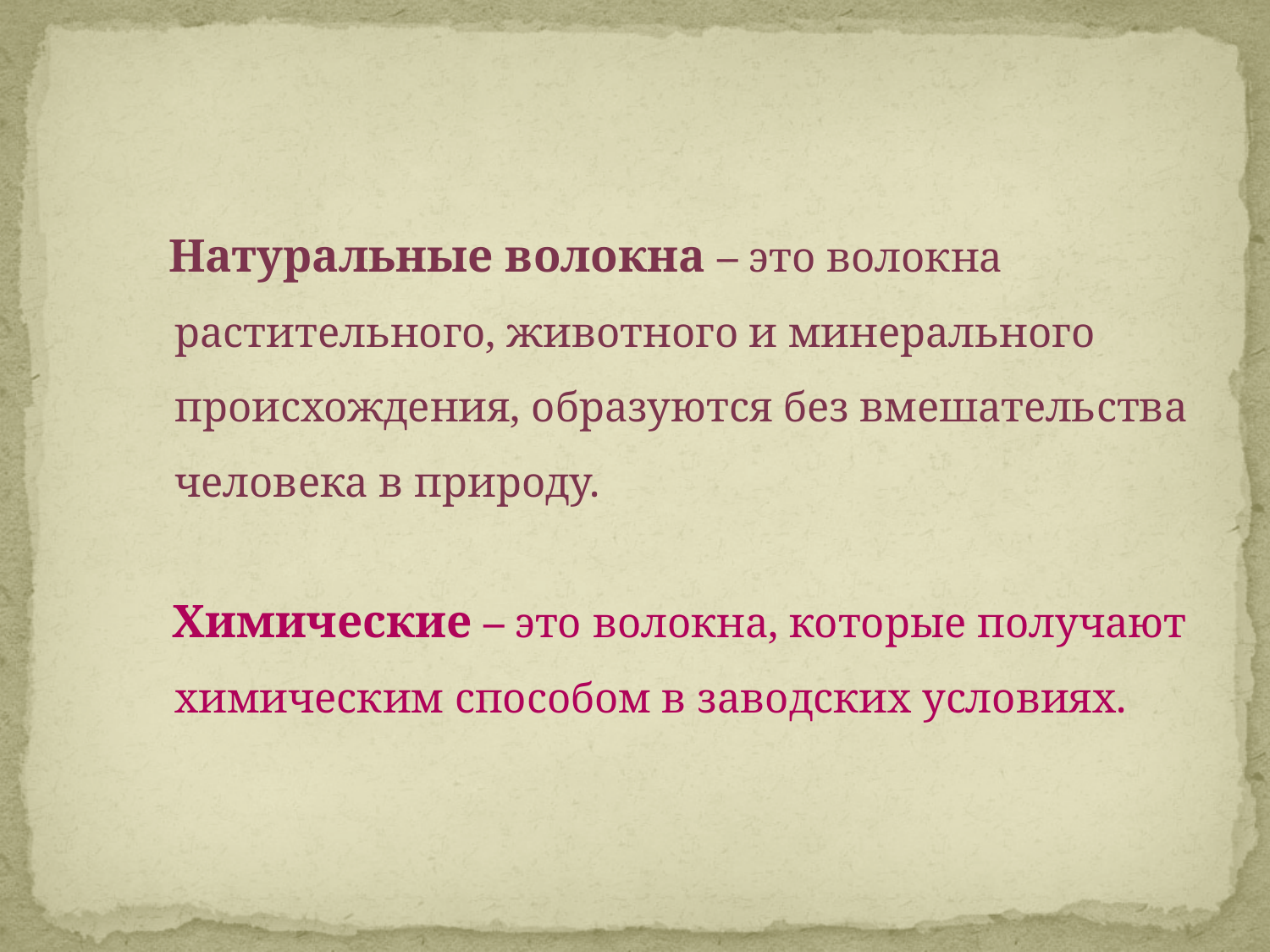

Натуральные волокна – это волокна     растительного, животного и минерального происхождения, образуются без вмешательства человека в природу.

   Химические – это волокна, которые получают химическим способом в заводских условиях.